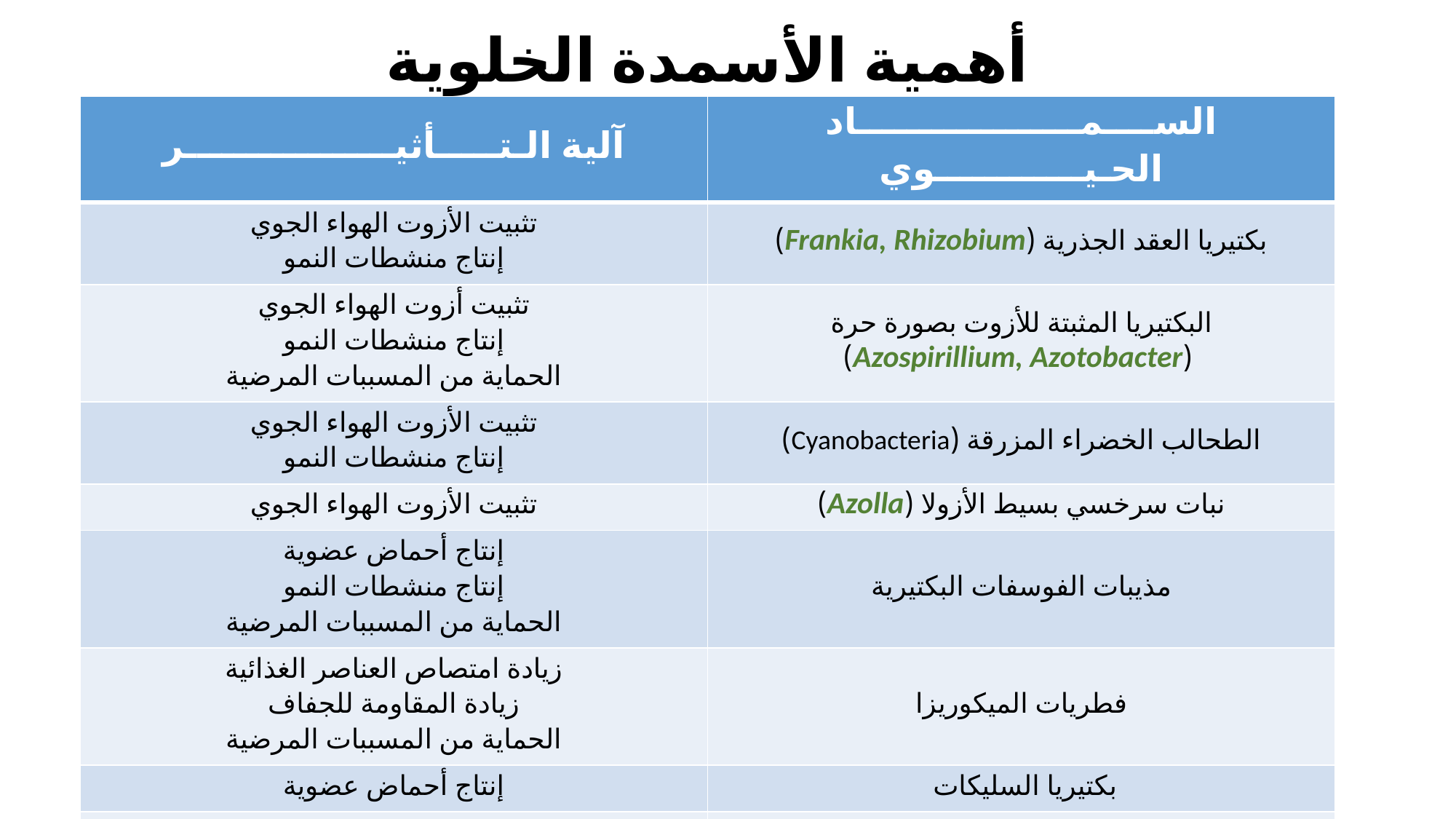

# أهمية الأسمدة الخلوية
| آلية الـتـــــأثيـــــــــــــــــر | الســــمــــــــــــــــــاد الحـيــــــــــــوي |
| --- | --- |
| تثبيت الأزوت الهواء الجوي إنتاج منشطات النمو | بكتيريا العقد الجذرية (Frankia, Rhizobium) |
| تثبيت أزوت الهواء الجوي إنتاج منشطات النمو الحماية من المسببات المرضية | البكتيريا المثبتة للأزوت بصورة حرة (Azospirillium, Azotobacter) |
| تثبيت الأزوت الهواء الجوي إنتاج منشطات النمو | الطحالب الخضراء المزرقة (Cyanobacteria) |
| تثبيت الأزوت الهواء الجوي | نبات سرخسي بسيط الأزولا (Azolla) |
| إنتاج أحماض عضوية إنتاج منشطات النمو الحماية من المسببات المرضية | مذيبات الفوسفات البكتيرية |
| زيادة امتصاص العناصر الغذائية زيادة المقاومة للجفاف الحماية من المسببات المرضية | فطريات الميكوريزا |
| إنتاج أحماض عضوية | بكتيريا السليكات |
| إنتاج مخلبيات الحديد | بكتيريا السودوموناس |
| إنتاج منشطات النمو | الخميره |
MIC  345